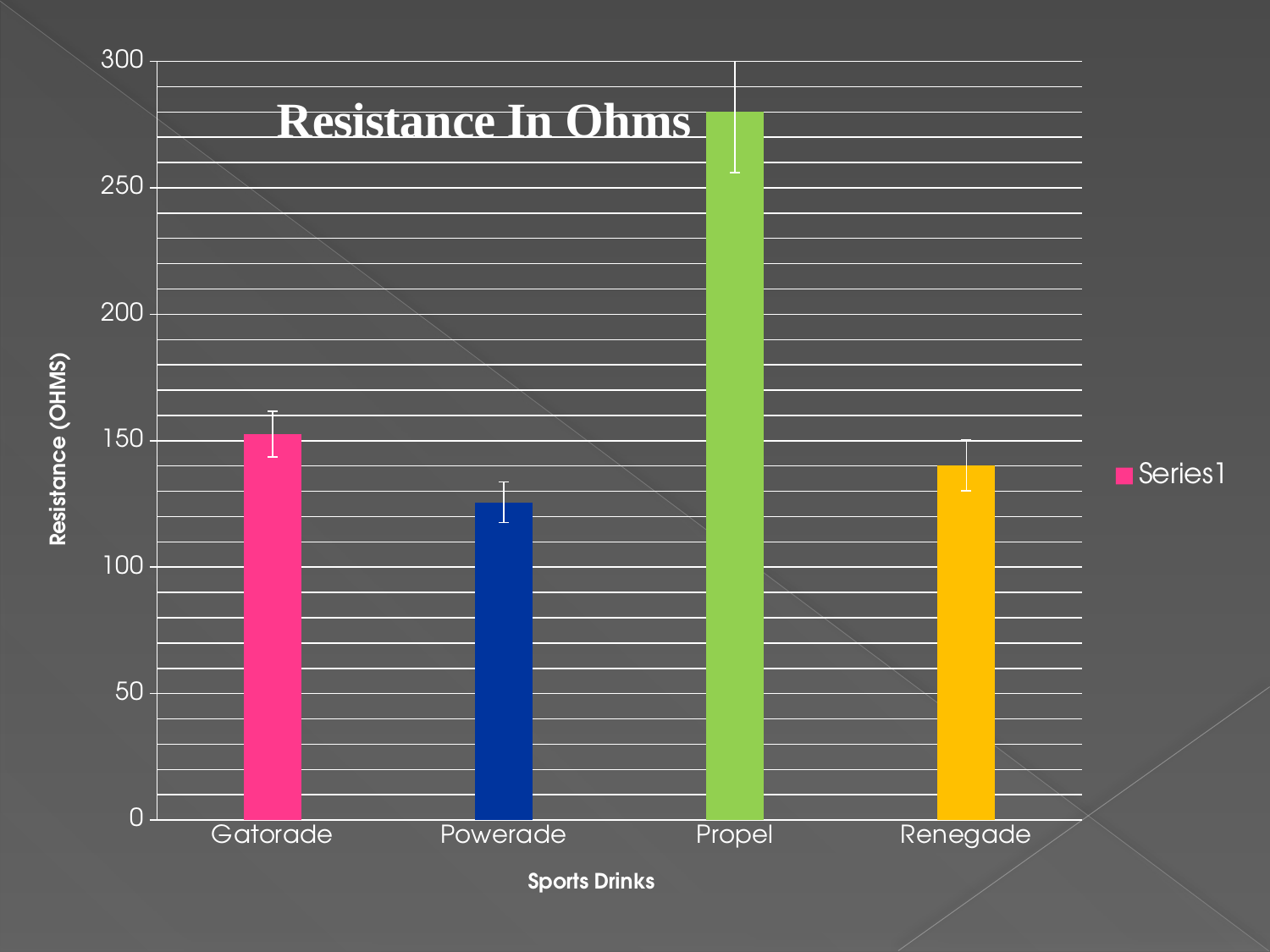

### Chart

| Category |  |
|---|---|
| Gatorade | 152.63240000000005 |
| Powerade | 125.6292 |
| Propel | 280.0 |
| Renegade | 140.26850000000002 |